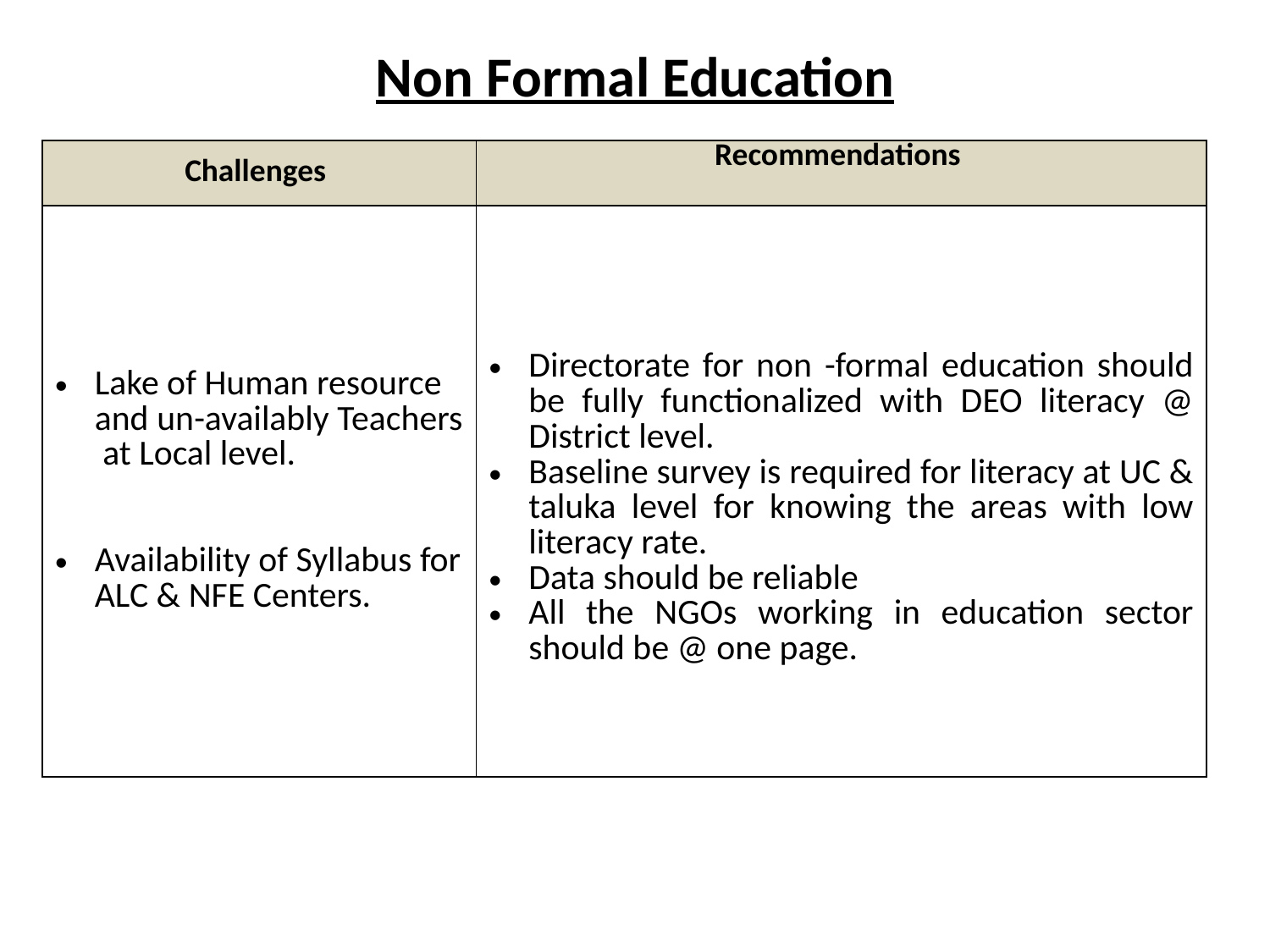

# Non Formal Education
| Challenges | Recommendations |
| --- | --- |
| Lake of Human resource and un-availably Teachers at Local level. Availability of Syllabus for ALC & NFE Centers. | Directorate for non -formal education should be fully functionalized with DEO literacy @ District level. Baseline survey is required for literacy at UC & taluka level for knowing the areas with low literacy rate. Data should be reliable All the NGOs working in education sector should be @ one page. |